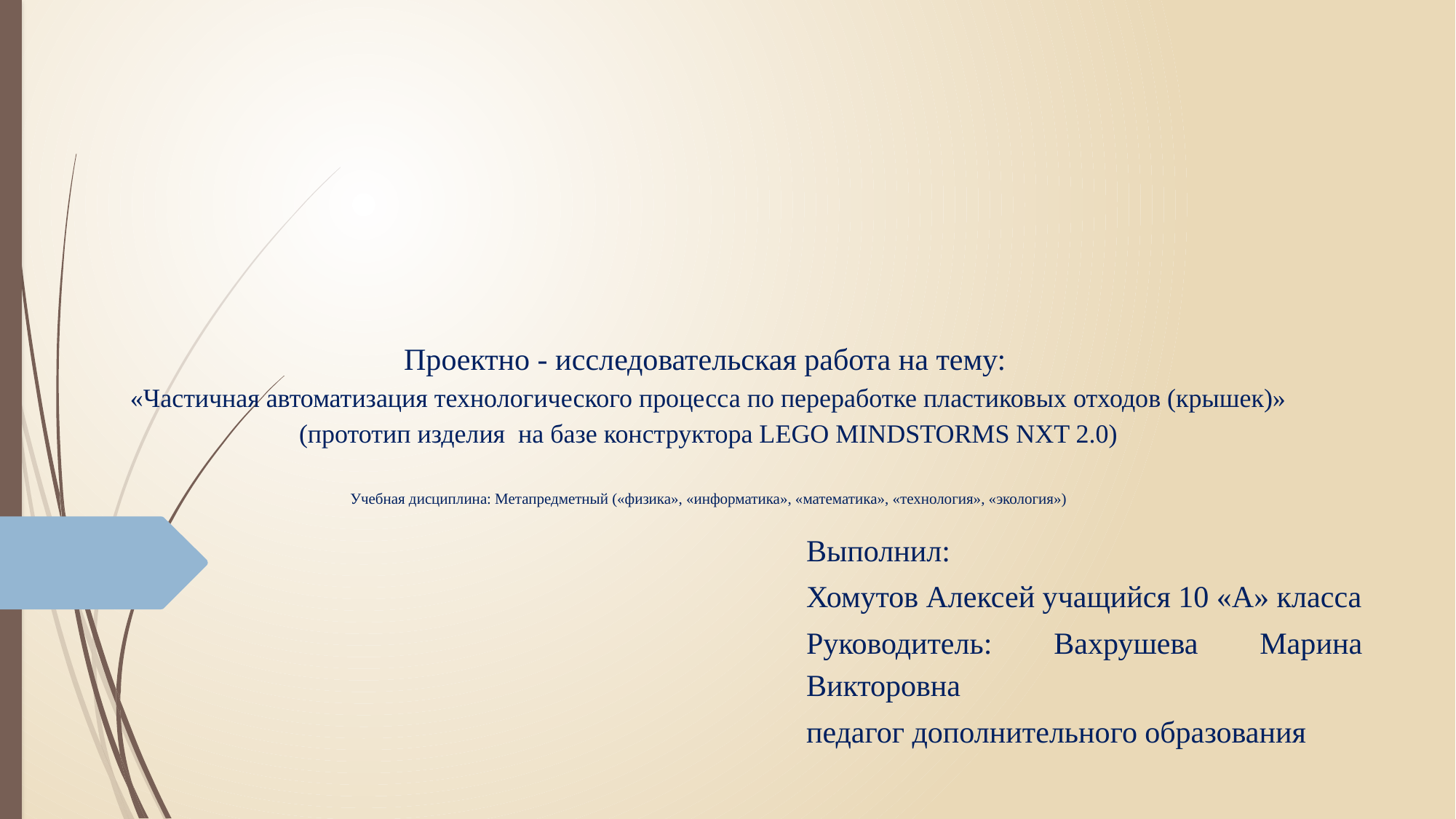

# Проектно - исследовательская работа на тему: «Частичная автоматизация технологического процесса по переработке пластиковых отходов (крышек)» (прототип изделия  на базе конструктора LEGO MINDSTORMS NXT 2.0) Учебная дисциплина: Метапредметный («физика», «информатика», «математика», «технология», «экология»)
Выполнил:
Хомутов Алексей учащийся 10 «А» класса
Руководитель: Вахрушева Марина Викторовна
педагог дополнительного образования